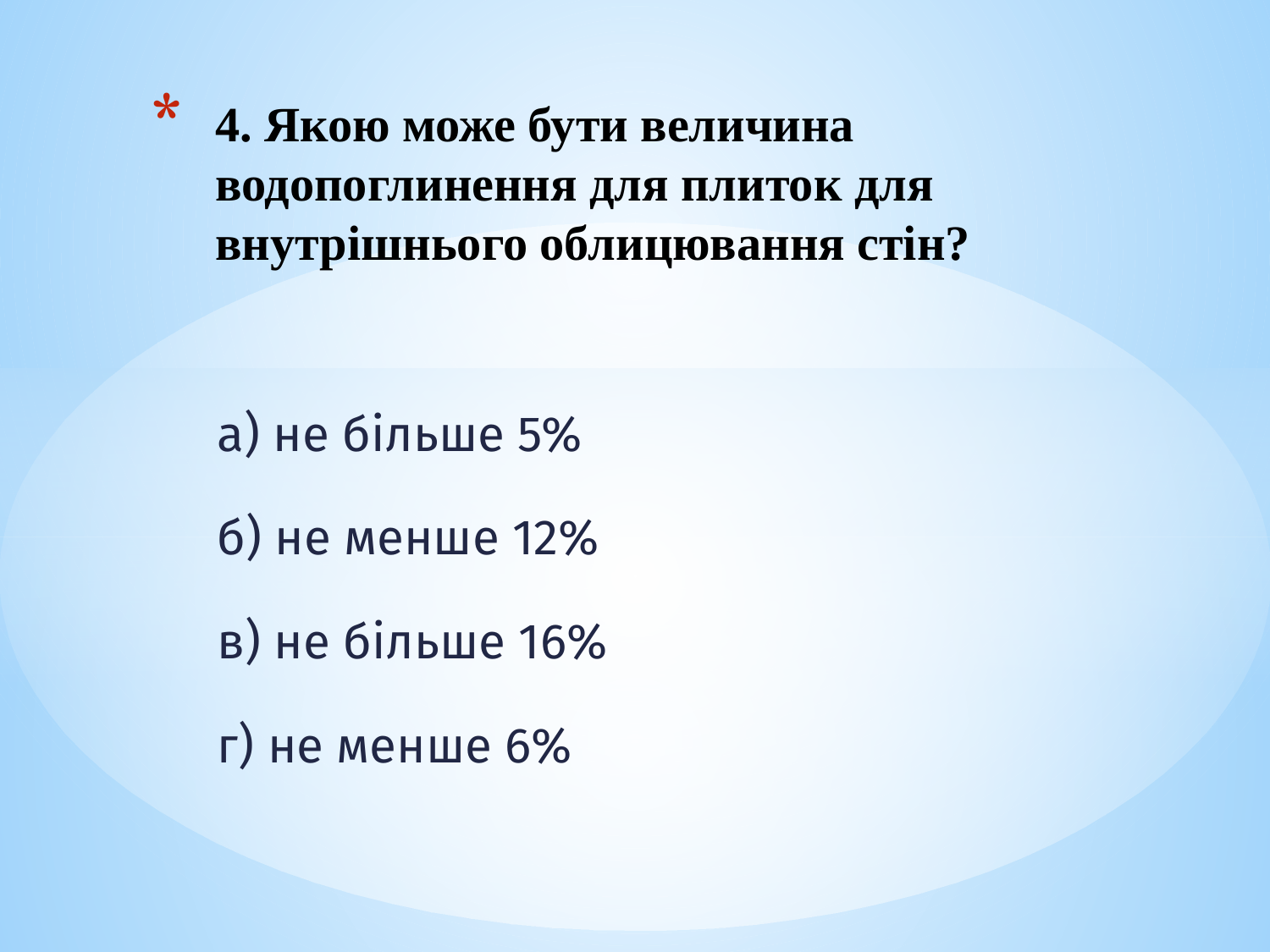

# 4. Якою може бути величина водопоглинення для плиток для внутрішнього облицювання стін?
а) не більше 5%
б) не менше 12%
в) не більше 16%
г) не менше 6%